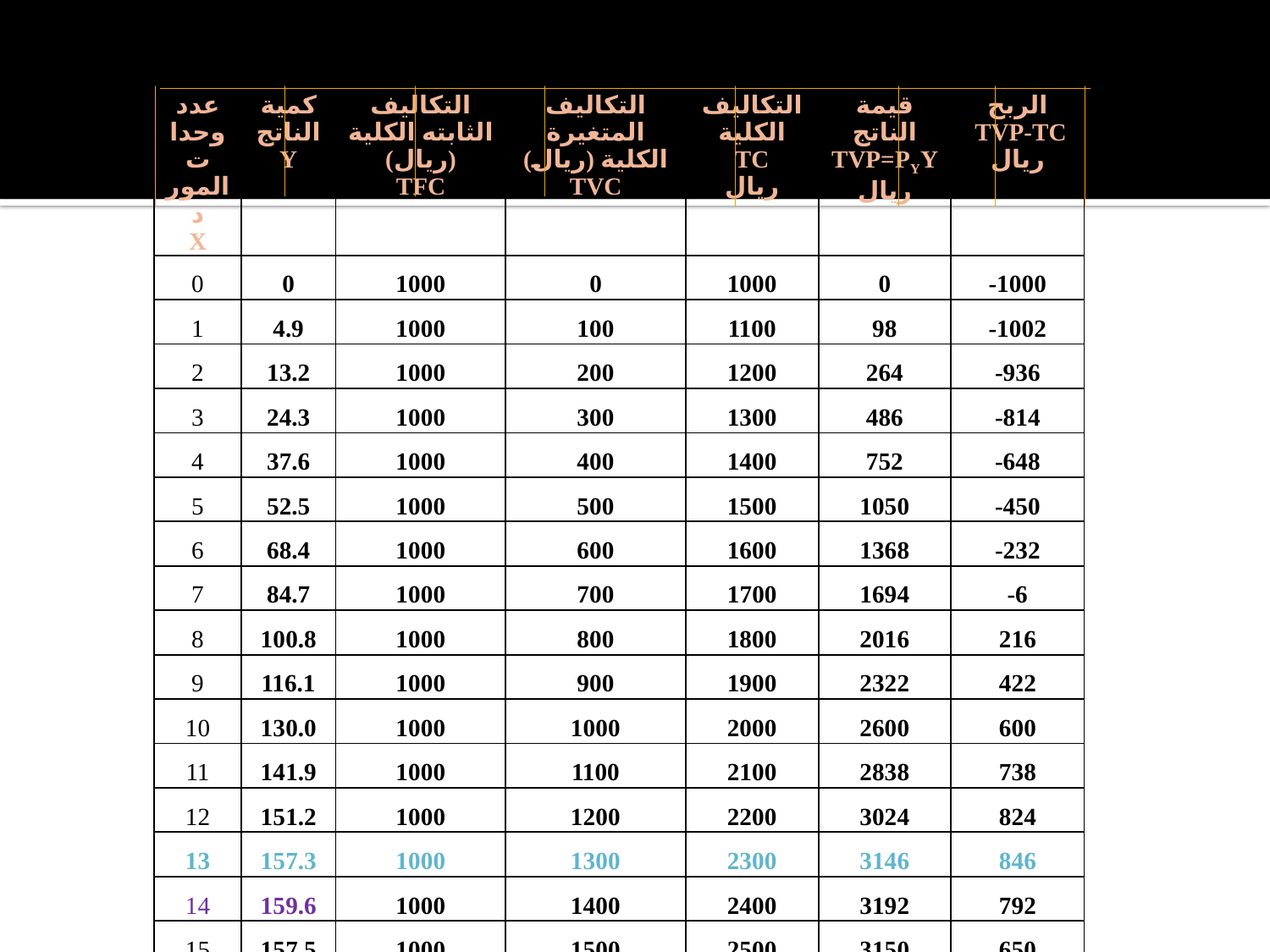

| 1 | 2 | 3 | 4 | 5 | 6 | 7 |
| --- | --- | --- | --- | --- | --- | --- |
| عدد وحدات المورد X | كمية الناتج Y | التكاليف الثابته الكلية (ريال) TFC | التكاليف المتغيرة الكلية (ريال) TVC | التكاليف الكلية TC ريال | قيمة الناتج TVP=PYY ريال | الربح TVP-TC ريال |
| 0 | 0 | 1000 | 0 | 1000 | 0 | -1000 |
| 1 | 4.9 | 1000 | 100 | 1100 | 98 | -1002 |
| 2 | 13.2 | 1000 | 200 | 1200 | 264 | -936 |
| 3 | 24.3 | 1000 | 300 | 1300 | 486 | -814 |
| 4 | 37.6 | 1000 | 400 | 1400 | 752 | -648 |
| 5 | 52.5 | 1000 | 500 | 1500 | 1050 | -450 |
| 6 | 68.4 | 1000 | 600 | 1600 | 1368 | -232 |
| 7 | 84.7 | 1000 | 700 | 1700 | 1694 | -6 |
| 8 | 100.8 | 1000 | 800 | 1800 | 2016 | 216 |
| 9 | 116.1 | 1000 | 900 | 1900 | 2322 | 422 |
| 10 | 130.0 | 1000 | 1000 | 2000 | 2600 | 600 |
| 11 | 141.9 | 1000 | 1100 | 2100 | 2838 | 738 |
| 12 | 151.2 | 1000 | 1200 | 2200 | 3024 | 824 |
| 13 | 157.3 | 1000 | 1300 | 2300 | 3146 | 846 |
| 14 | 159.6 | 1000 | 1400 | 2400 | 3192 | 792 |
| 15 | 157.5 | 1000 | 1500 | 2500 | 3150 | 650 |
| 16 | 150.0 | 1000 | 1600 | 2600 | 3000 | 400 |